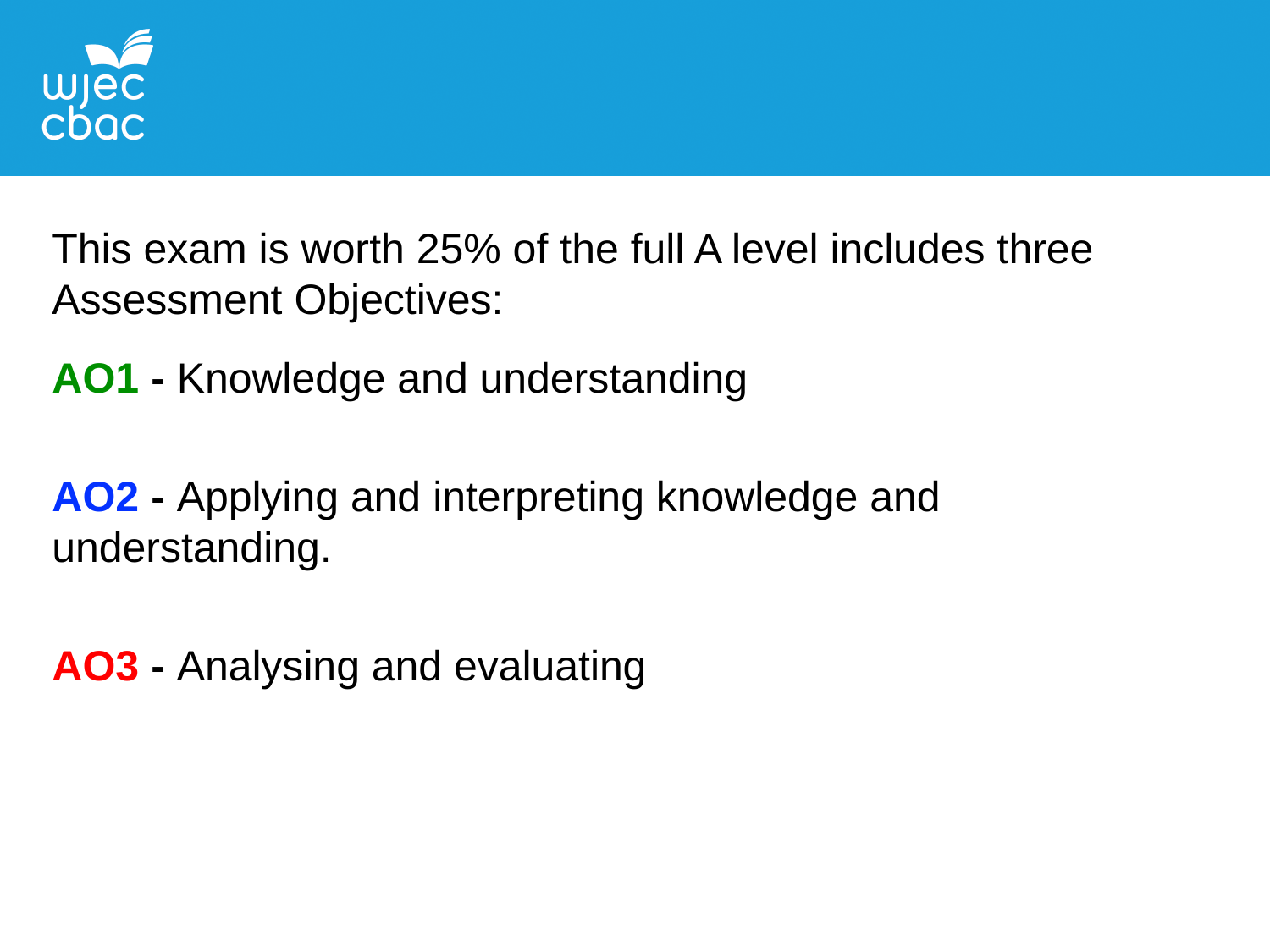

This exam is worth 25% of the full A level includes three Assessment Objectives:

AO1 - Knowledge and understanding

AO2 - Applying and interpreting knowledge and understanding.

AO3 - Analysing and evaluating